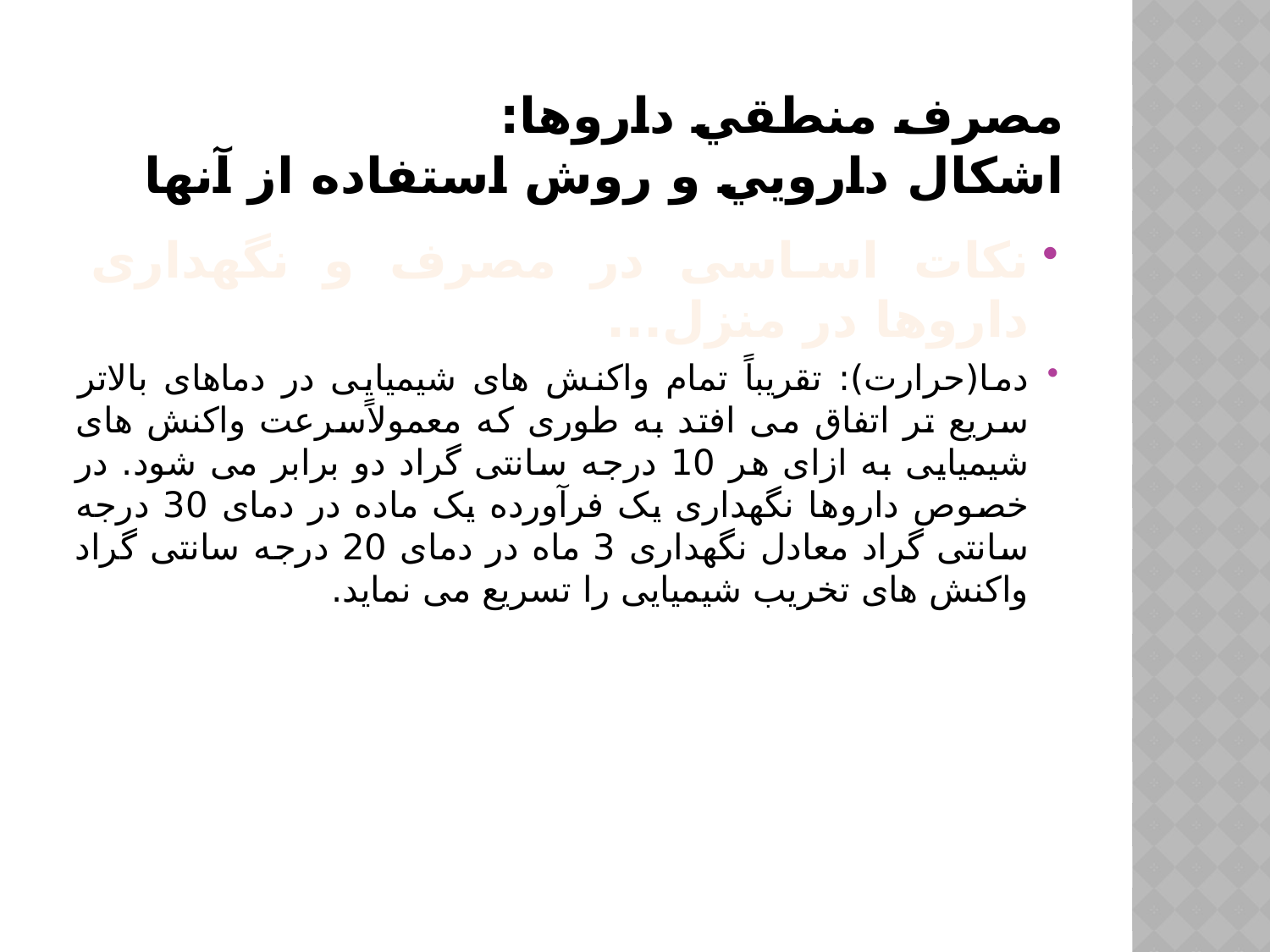

# مصرف منطقي داروها: اشكال دارويي و روش استفاده از آنها
نکات اساسی در مصرف و نگهداری داروها در منزل...
دما(حرارت): تقریباً تمام واکنش های شیمیایی در دماهای بالاتر سریع تر اتفاق می افتد به طوری که معمولاًسرعت واکنش های شیمیایی به ازای هر 10 درجه سانتی گراد دو برابر می شود. در خصوص داروها نگهداری یک فرآورده یک ماده در دمای 30 درجه سانتی گراد معادل نگهداری 3 ماه در دمای 20 درجه سانتی گراد واکنش های تخریب شیمیایی را تسریع می نماید.